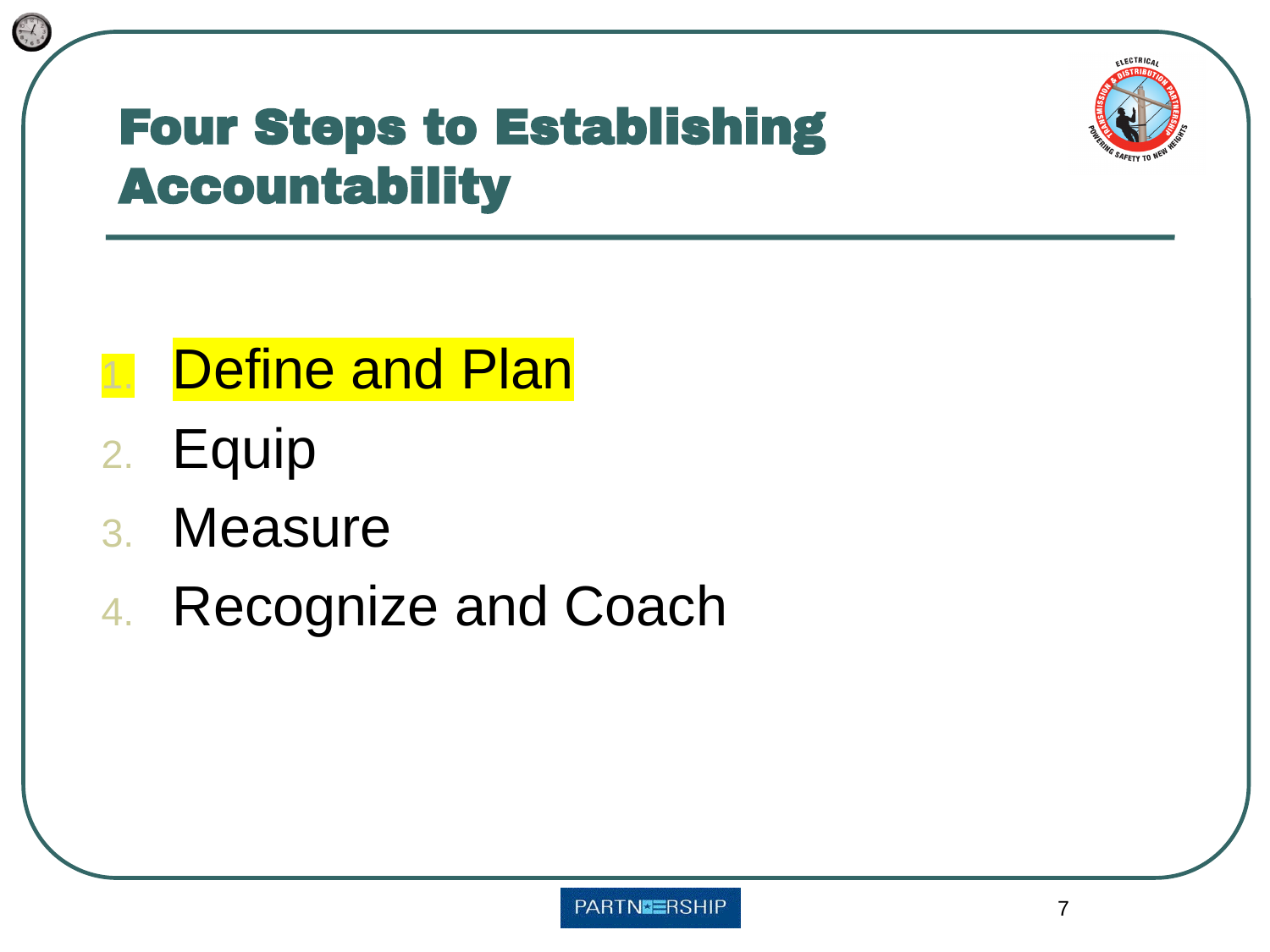

# Four Steps to Establishing Accountability

Define and Plan
Equip
Measure
Recognize and Coach

7